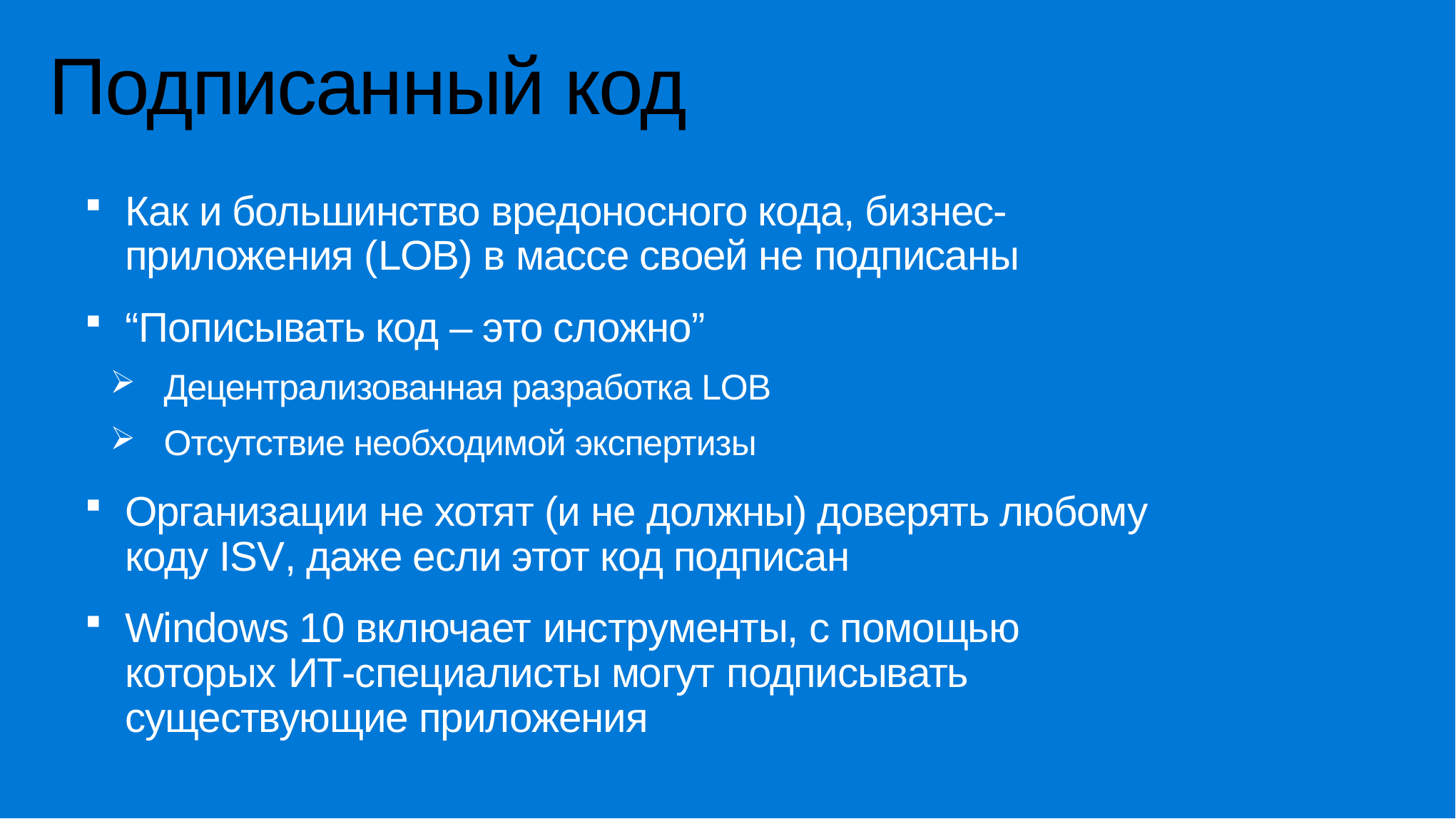

# Подписанный код
Как и большинство вредоносного кода, бизнес-приложения (LOB) в массе своей не подписаны
“Пописывать код – это сложно”
Децентрализованная разработка LOB
Отсутствие необходимой экспертизы
Организации не хотят (и не должны) доверять любому коду ISV, даже если этот код подписан
Windows 10 включает инструменты, с помощью которых ИТ-специалисты могут подписывать существующие приложения